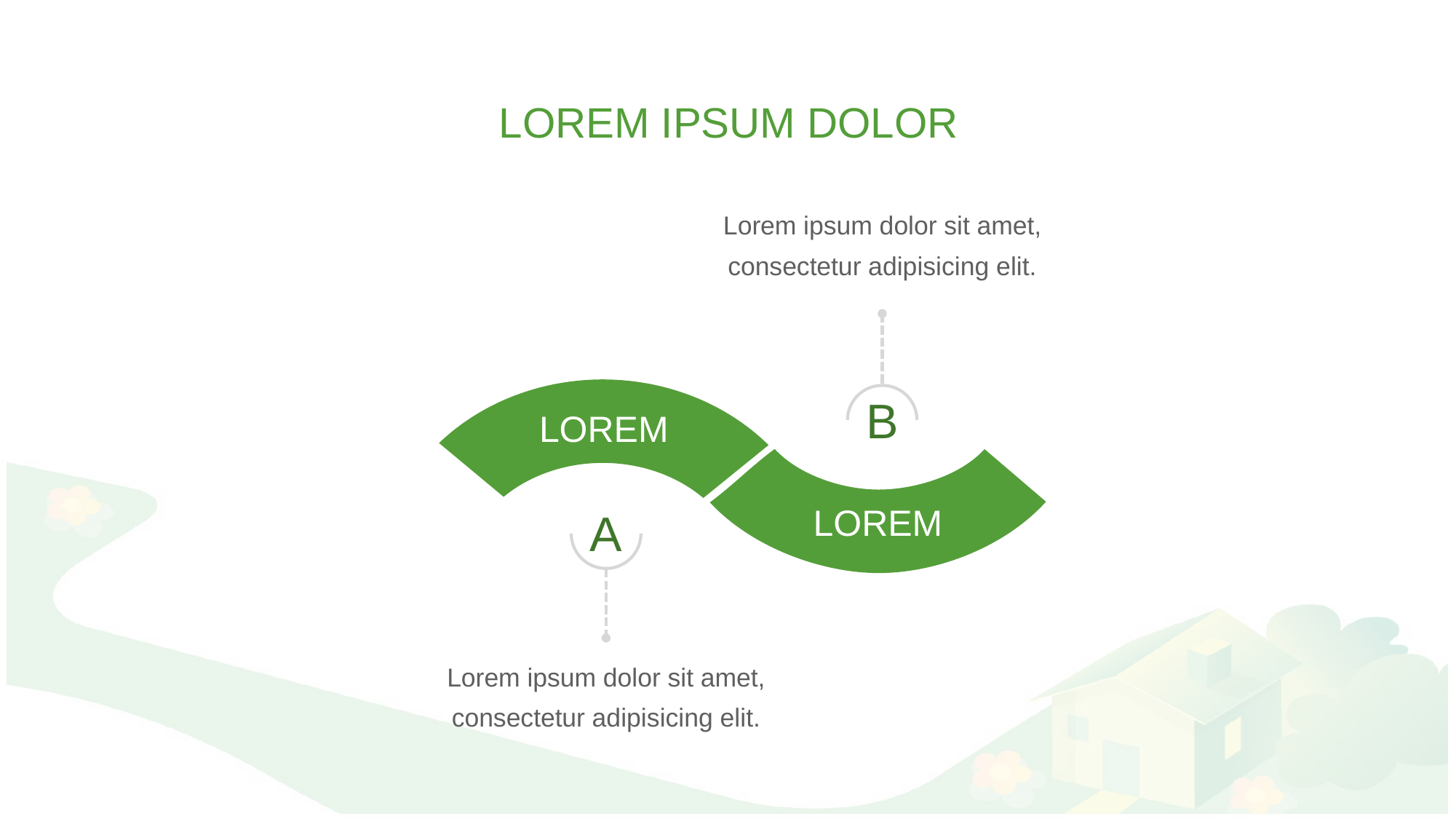

LOREM IPSUM DOLOR
Lorem ipsum dolor sit amet, consectetur adipisicing elit.

B
LOREM
LOREM
A

Lorem ipsum dolor sit amet, consectetur adipisicing elit.